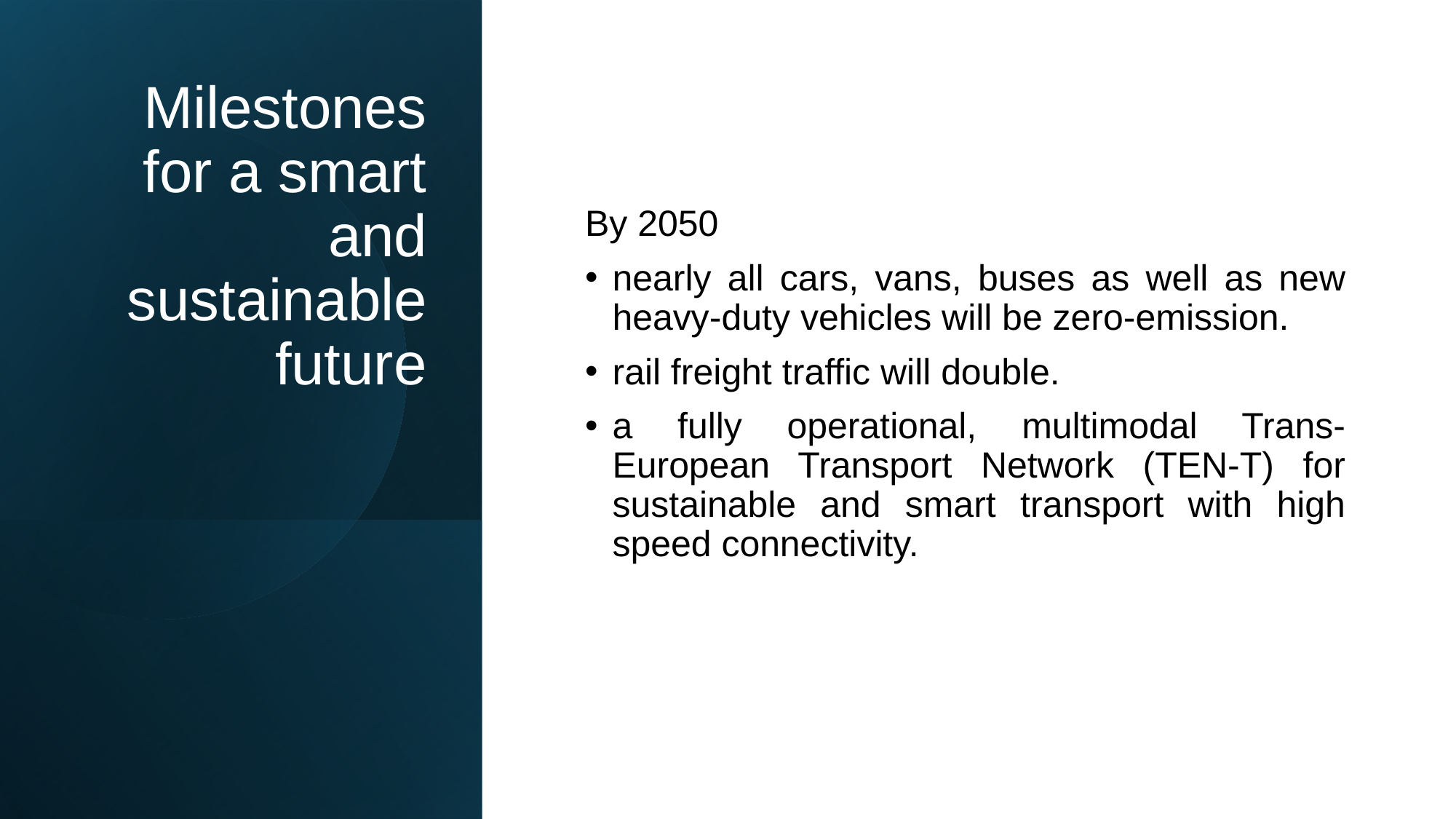

# Milestones for a smart and sustainable future
By 2050
nearly all cars, vans, buses as well as new heavy-duty vehicles will be zero-emission.
rail freight traffic will double.
a fully operational, multimodal Trans-European Transport Network (TEN-T) for sustainable and smart transport with high speed connectivity.